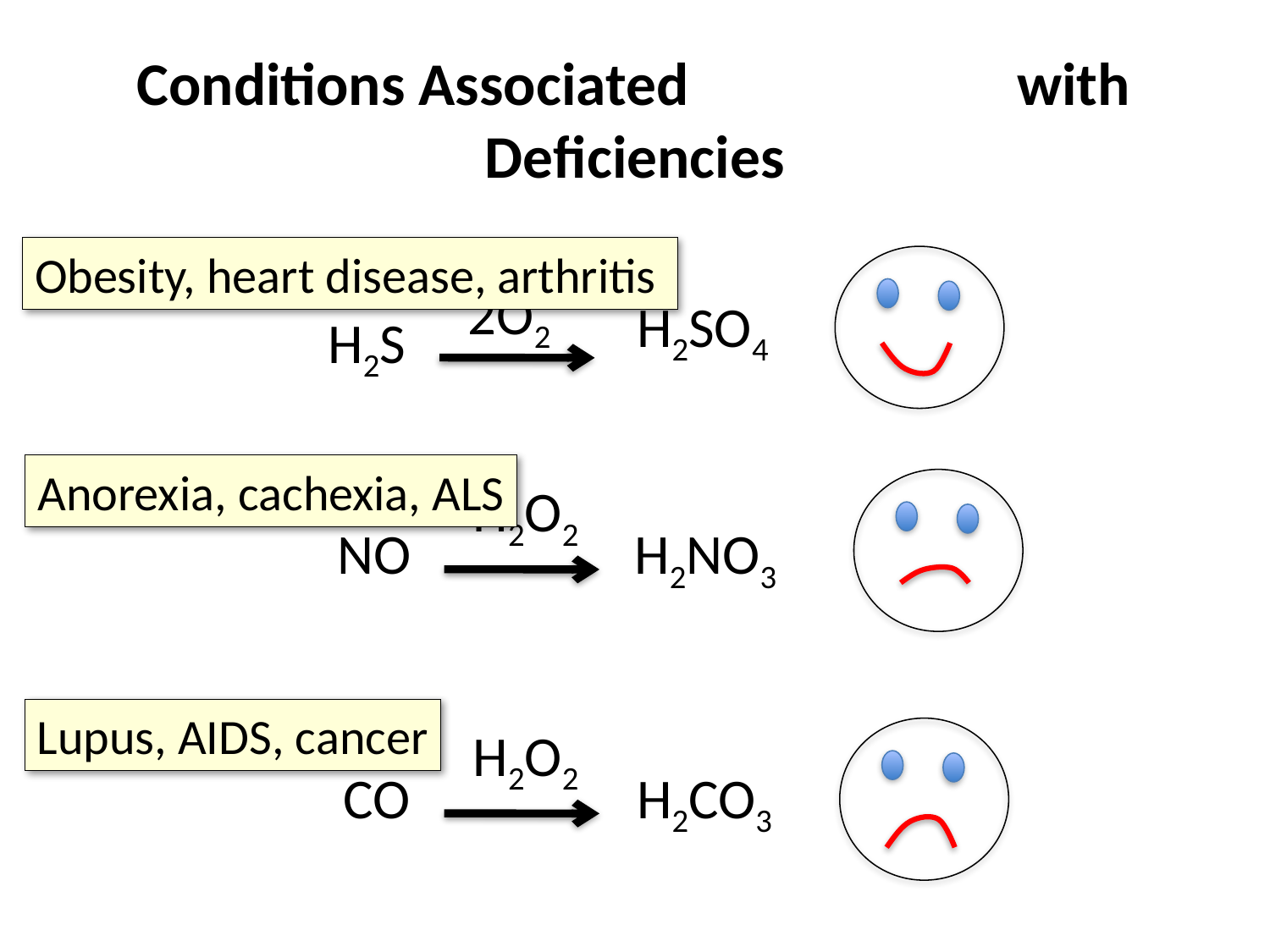

# Conditions Associated                        with Deficiencies
Obesity, heart disease, arthritis

2O2-
H2SO4
H2S
Anorexia, cachexia, ALS
H2O2

NO
H2NO3
Lupus, AIDS, cancer
H2O2

CO
H2CO3